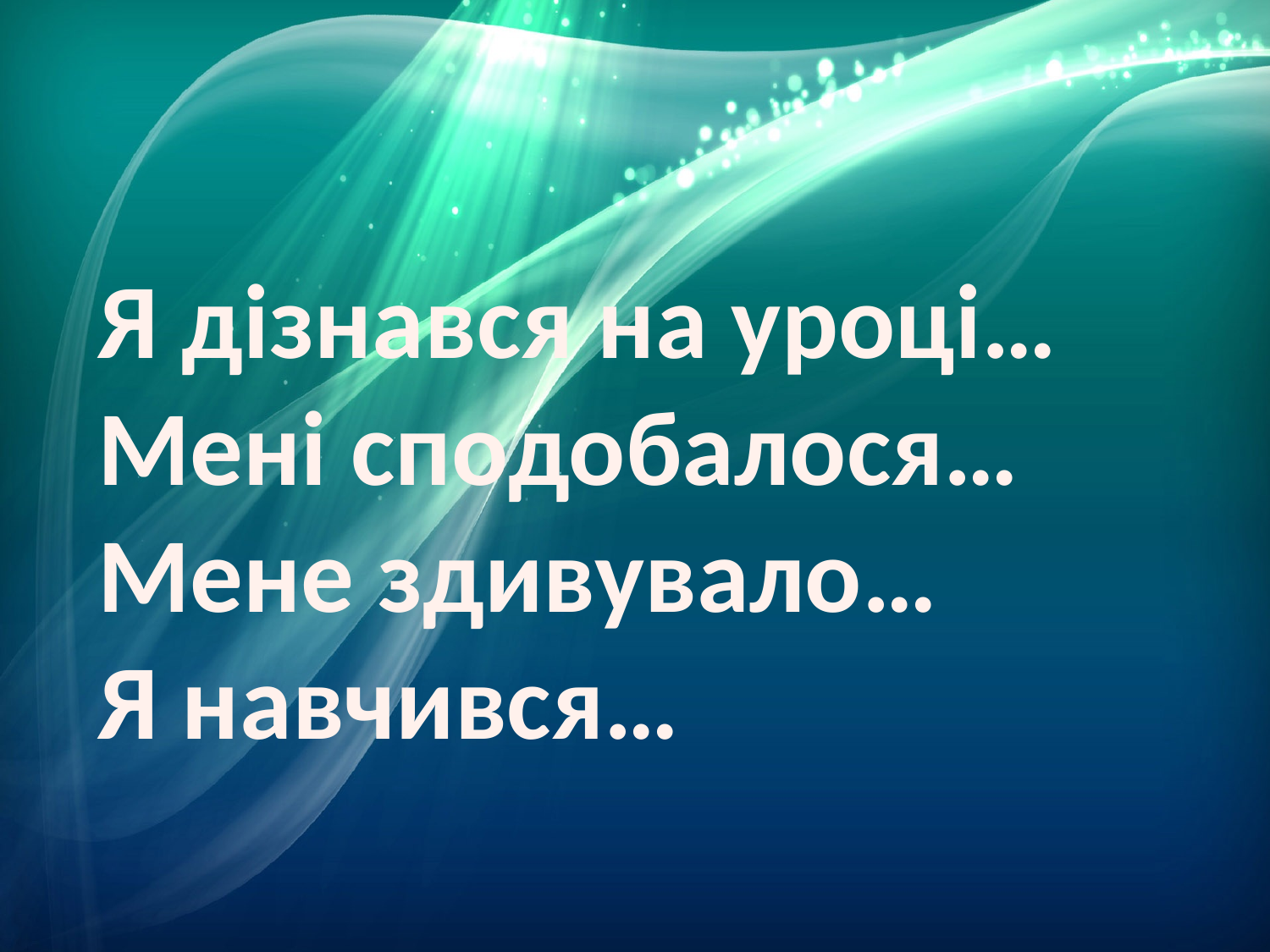

#
Я дізнався на уроці…
Мені сподобалося…
Мене здивувало…
Я навчився…